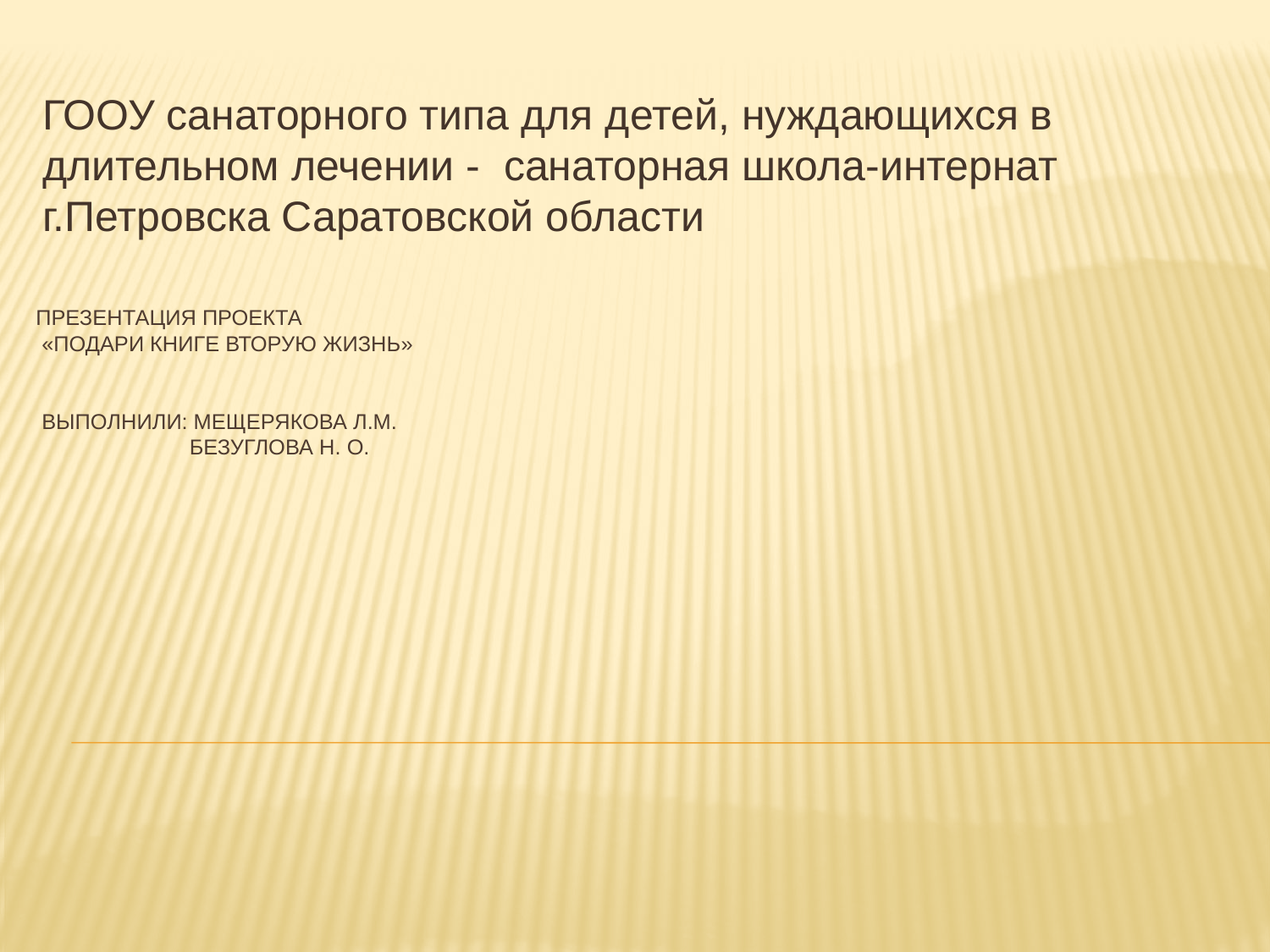

ГООУ санаторного типа для детей, нуждающихся в длительном лечении -  санаторная школа-интернат г.Петровска Саратовской области
# Презентация проекта «подари книге вторую жизнь» выполнили: мещерякова л.м. Безуглова н. о.